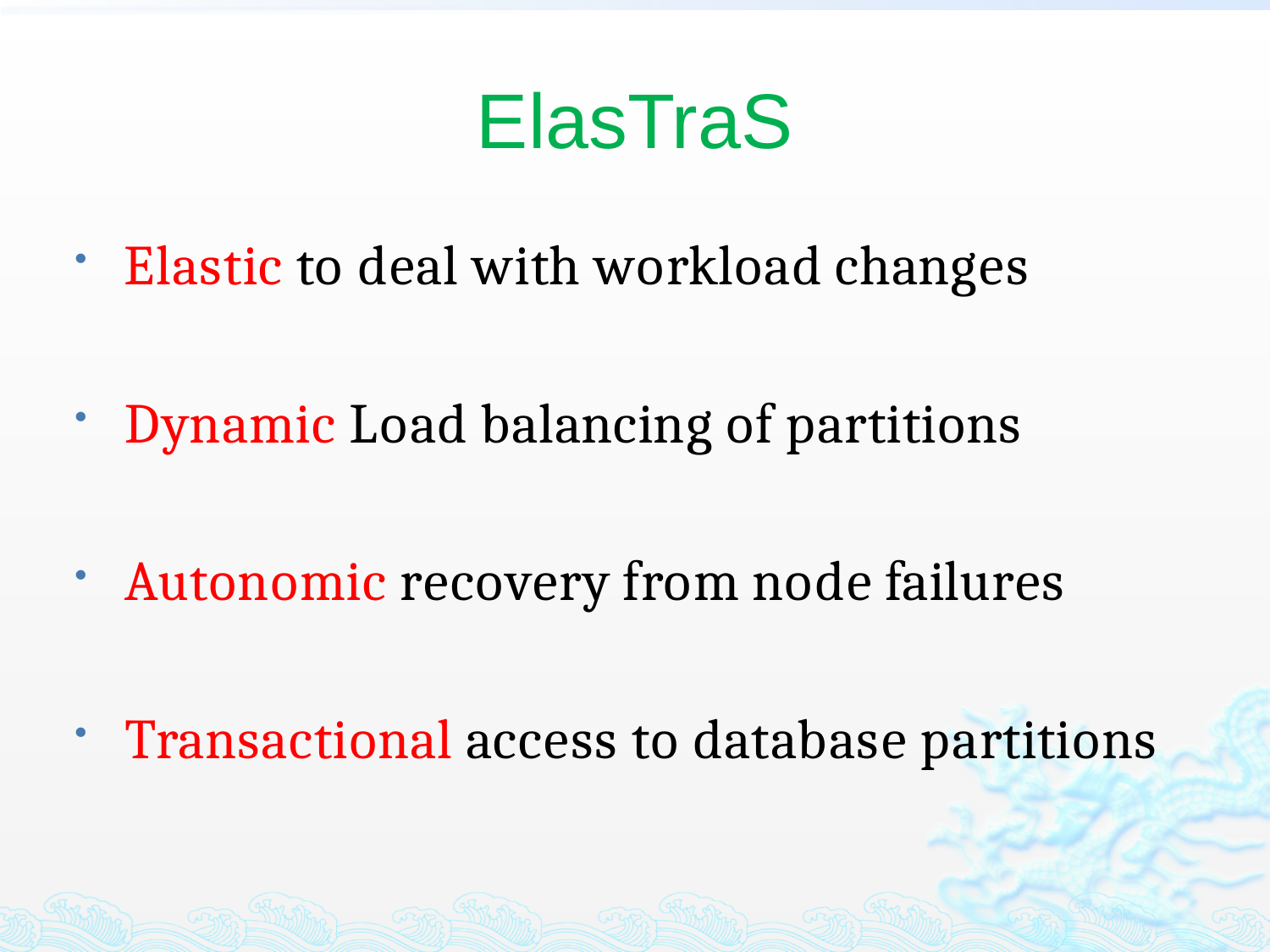

# ElasTraS
Elastic to deal with workload changes

Dynamic Load balancing of partitions

Autonomic recovery from node failures

Transactional access to database partitions